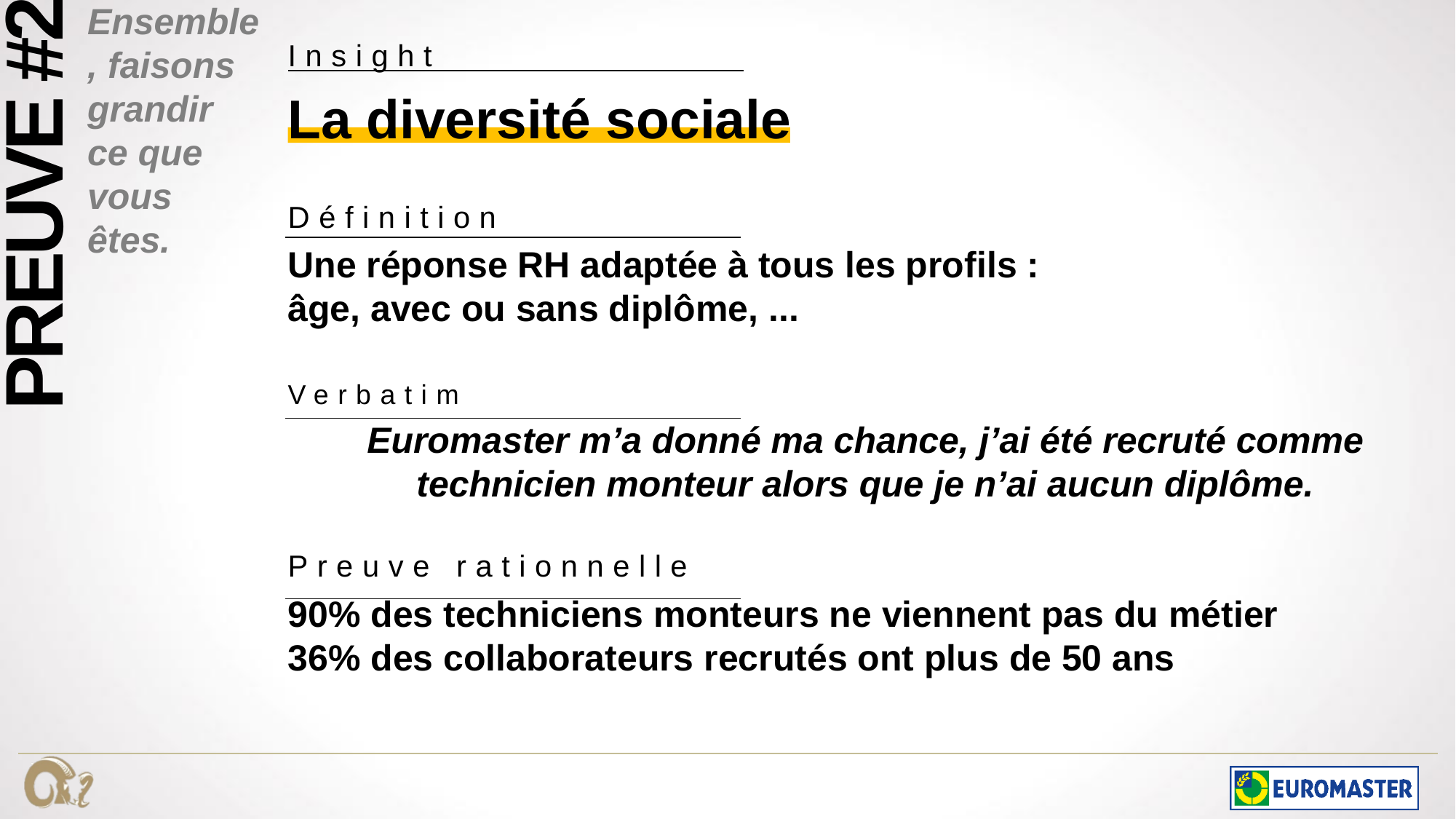

Ensemble, faisons grandir
ce que vous êtes.
Insight
La diversité sociale

Définition
Une réponse RH adaptée à tous les profils :
âge, avec ou sans diplôme, ...

Verbatim
Euromaster m’a donné ma chance, j’ai été recruté comme technicien monteur alors que je n’ai aucun diplôme.
Preuve rationnelle
90% des techniciens monteurs ne viennent pas du métier
36% des collaborateurs recrutés ont plus de 50 ans
PREUVE #2